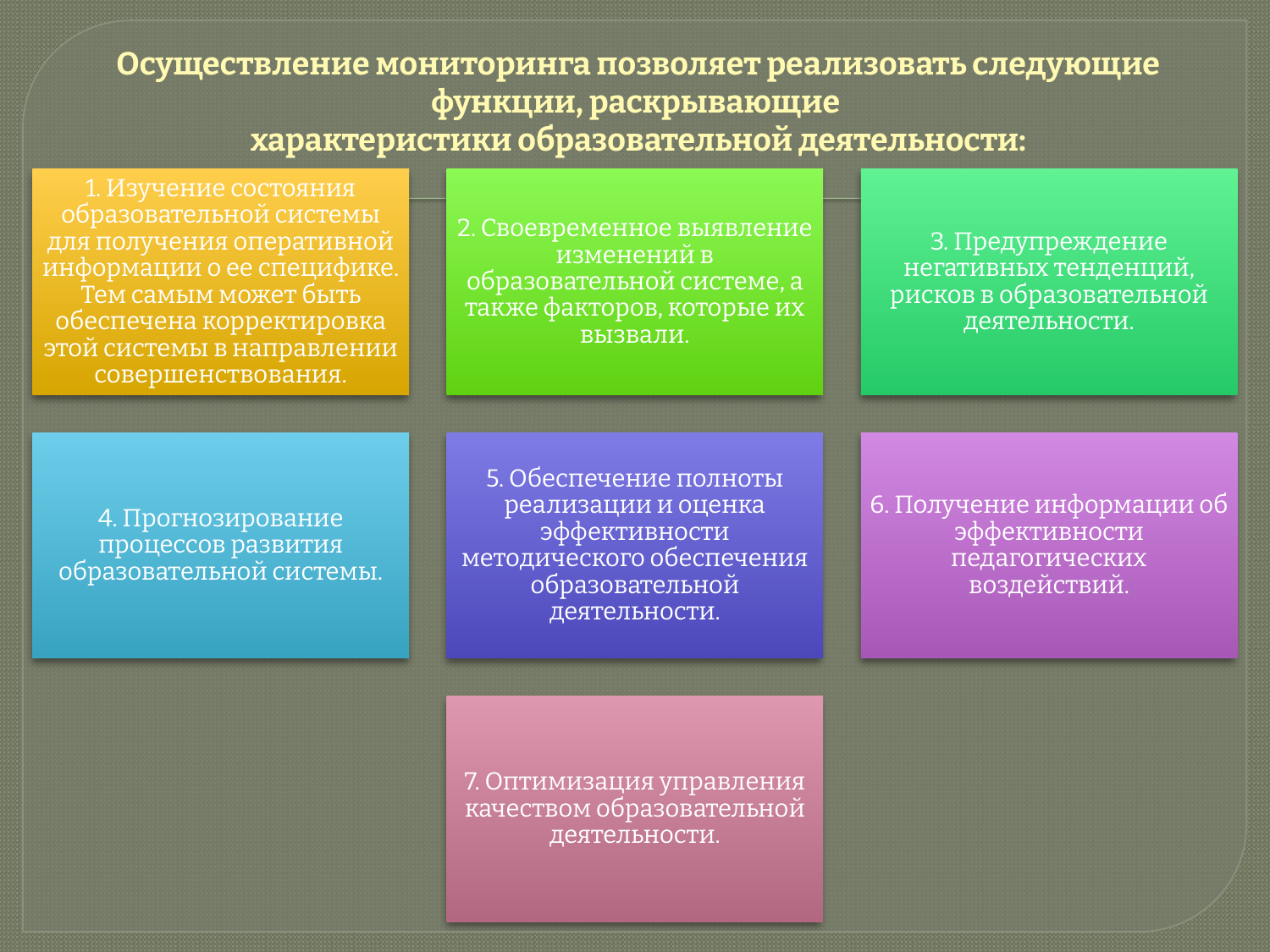

# Осуществление мониторинга позволяет реализовать следующие функции, раскрывающие характеристики образовательной деятельности:
1. Изучение состояния образовательной системы для получения оперативной информации о ее специфике. Тем самым может быть обеспечена корректировка этой системы в направлении совершенствования.
2. Своевременное выявление изменений в образовательной системе, а также факторов, которые их вызвали.
3. Предупреждение негативных тенденций, рисков в образовательной деятельности.
4. Прогнозирование процессов развития образовательной системы.
5. Обеспечение полноты реализации и оценка эффективности методического обеспечения образовательной деятельности.
6. Получение информации об эффективности педагогических воздействий.
7. Оптимизация управления качеством образовательной деятельности.